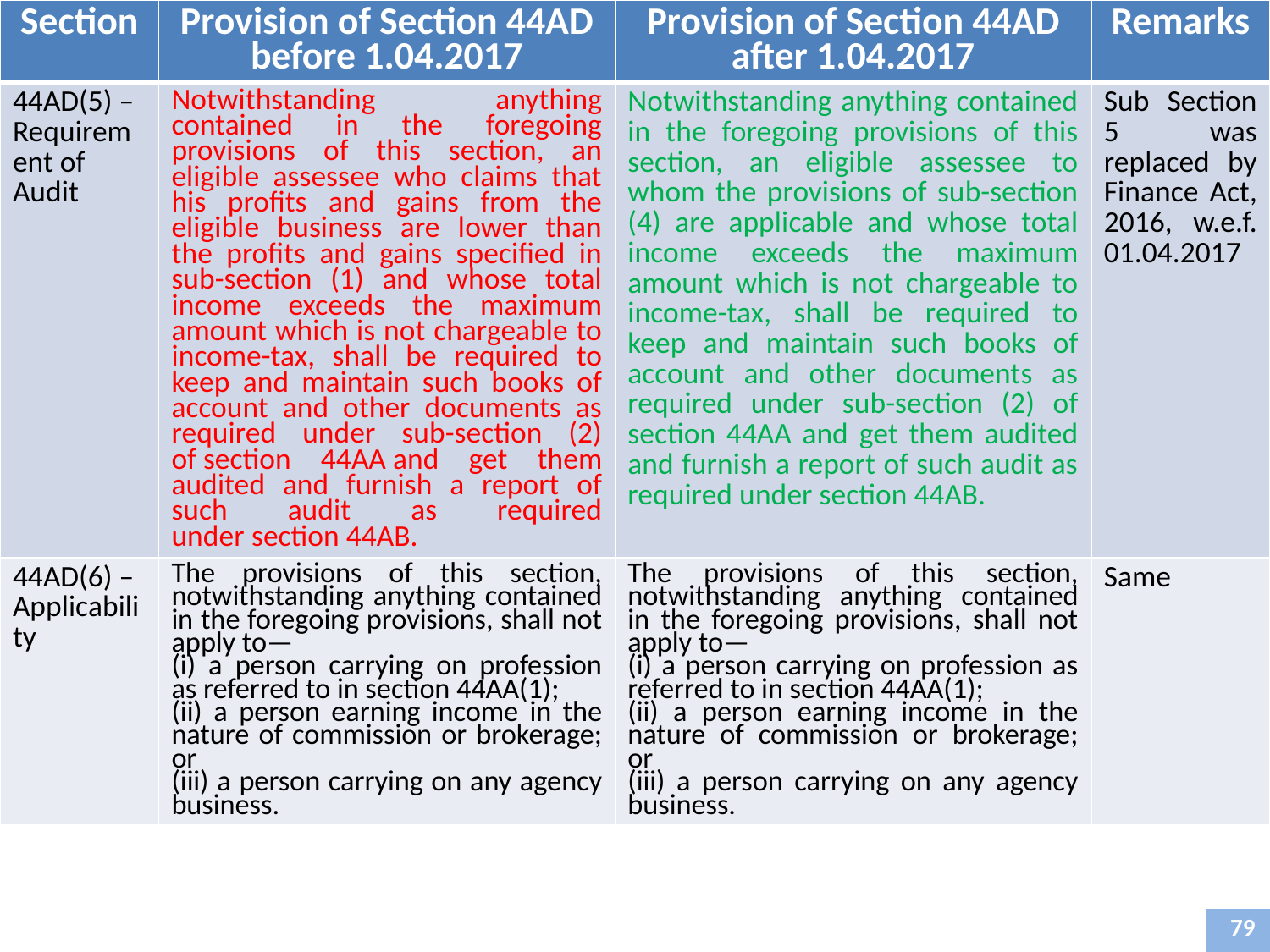

| Section | Provision of Section 44AD before 1.04.2017 | Provision of Section 44AD after 1.04.2017 | Remarks |
| --- | --- | --- | --- |
| 44AD(5) – Requirement of Audit | Notwithstanding anything contained in the foregoing provisions of this section, an eligible assessee who claims that his profits and gains from the eligible business are lower than the profits and gains specified in sub-section (1) and whose total income exceeds the maximum amount which is not chargeable to income-tax, shall be required to keep and maintain such books of account and other documents as required under sub-section (2) of section 44AA and get them audited and furnish a report of such audit as required under section 44AB. | Notwithstanding anything contained in the foregoing provisions of this section, an eligible assessee to whom the provisions of sub-section (4) are applicable and whose total income exceeds the maximum amount which is not chargeable to income-tax, shall be required to keep and maintain such books of account and other documents as required under sub-section (2) of section 44AA and get them audited and furnish a report of such audit as required under section 44AB. | Sub Section 5 was replaced by Finance Act, 2016, w.e.f. 01.04.2017 |
| 44AD(6) – Applicability | The provisions of this section, notwithstanding anything contained in the foregoing provisions, shall not apply to— (i) a person carrying on profession as referred to in section 44AA(1); (ii) a person earning income in the nature of commission or brokerage; or (iii) a person carrying on any agency business. | The provisions of this section, notwithstanding anything contained in the foregoing provisions, shall not apply to— (i) a person carrying on profession as referred to in section 44AA(1); (ii) a person earning income in the nature of commission or brokerage; or (iii) a person carrying on any agency business. | Same |
79